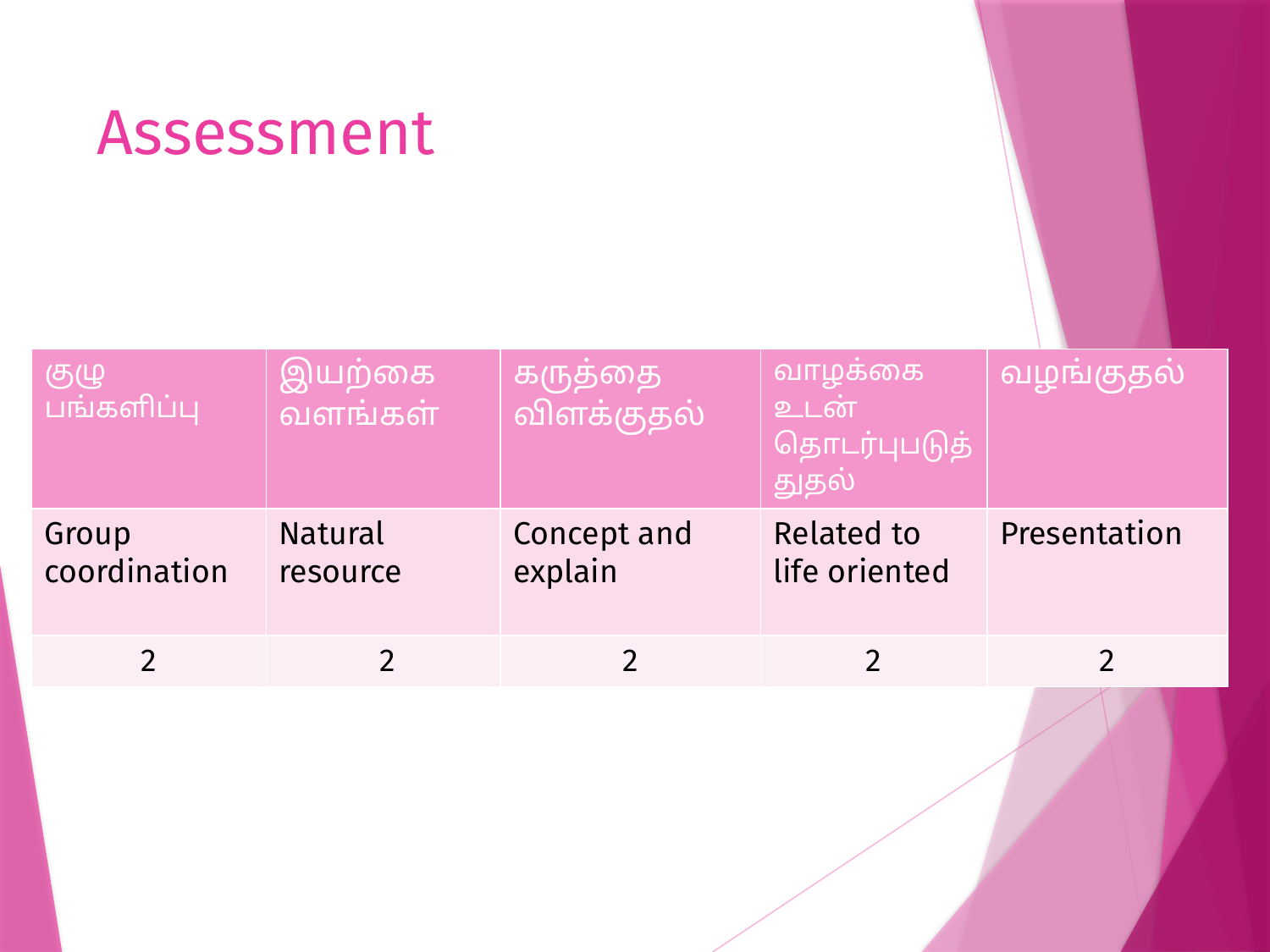

# Assessment
| குழு பங்களிப்பு | இயற்கை வளங்கள் | கருத்தை விளக்குதல் | வாழக்கை உடன் தொடர்புபடுத்துதல் | வழங்குதல் |
| --- | --- | --- | --- | --- |
| Group coordination | Natural resource | Concept and explain | Related to life oriented | Presentation |
| 2 | 2 | 2 | 2 | 2 |